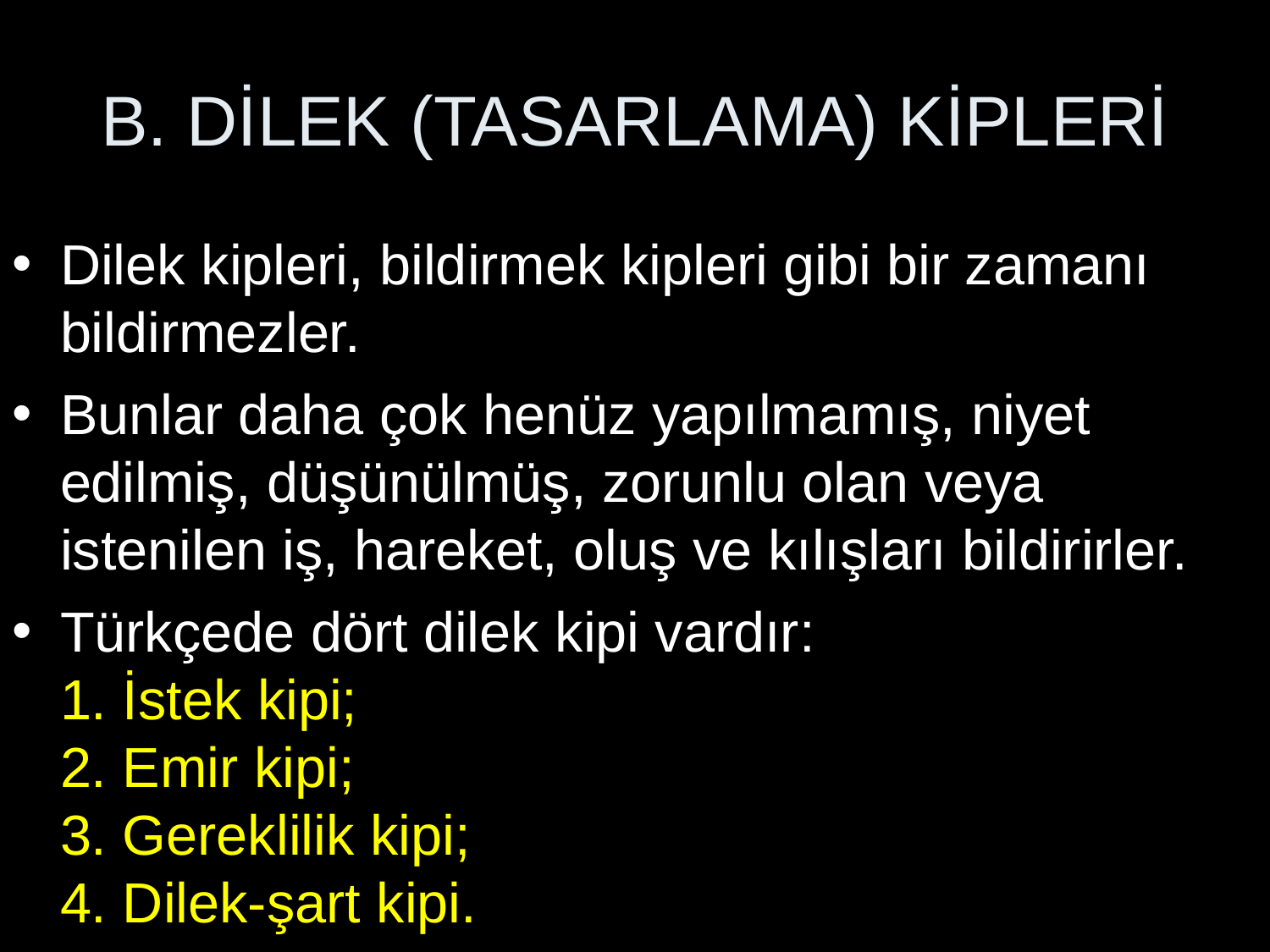

# B. DİLEK (TASARLAMA) KİPLERİ
Dilek kipleri, bildirmek kipleri gibi bir zamanı bildirmezler.
Bunlar daha çok henüz yapılmamış, niyet edilmiş, düşünülmüş, zorunlu olan veya istenilen iş, hareket, oluş ve kılışları bildirirler.
Türkçede dört dilek kipi vardır:
1. İstek kipi;
2. Emir kipi;
3. Gereklilik kipi;
4. Dilek-şart kipi.